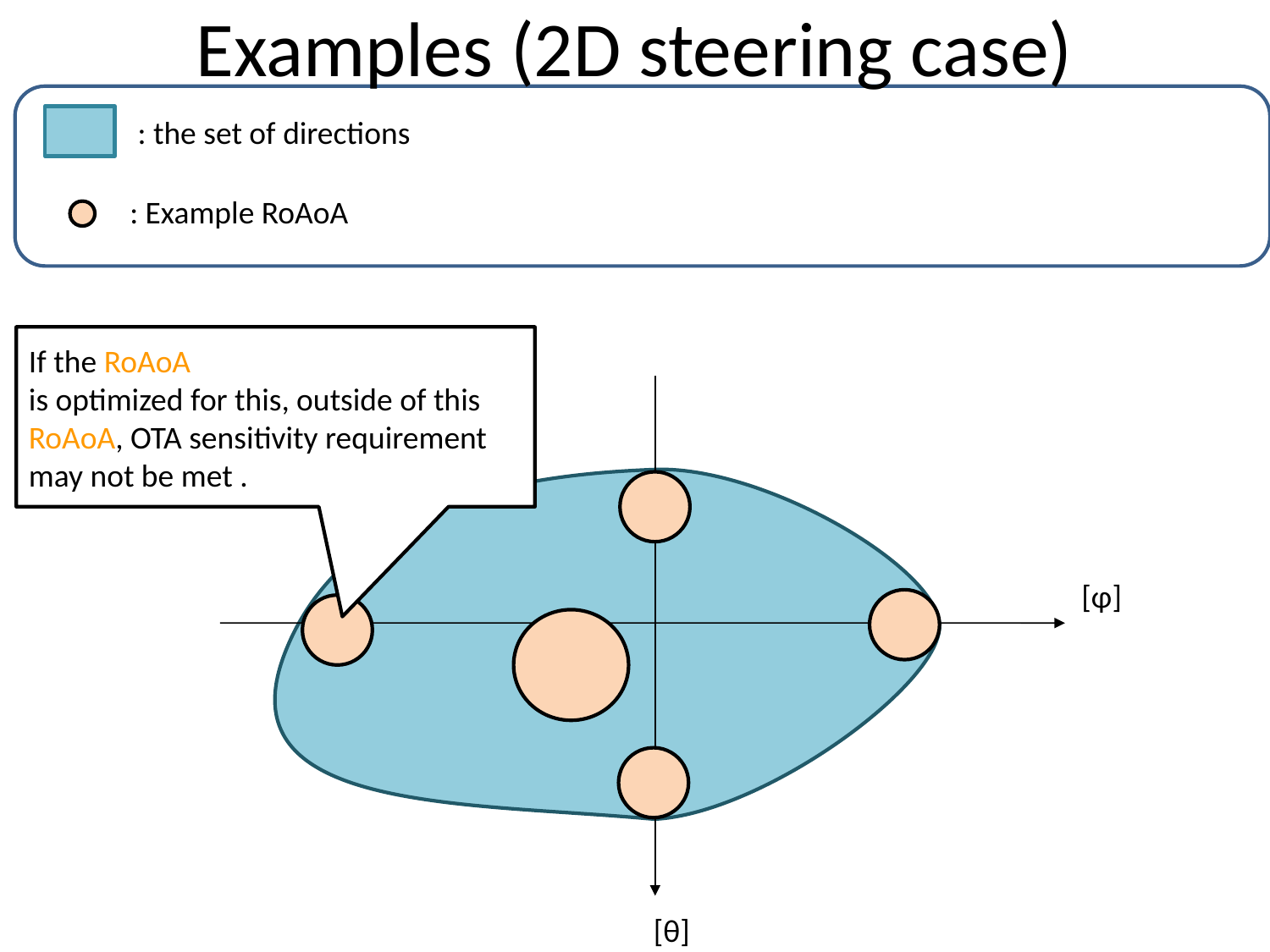

# Examples (2D steering case)

: the set of directions
: Example RoAoA

If the RoAoA
is optimized for this, outside of this RoAoA, OTA sensitivity requirement may not be met .

[φ]

[θ]